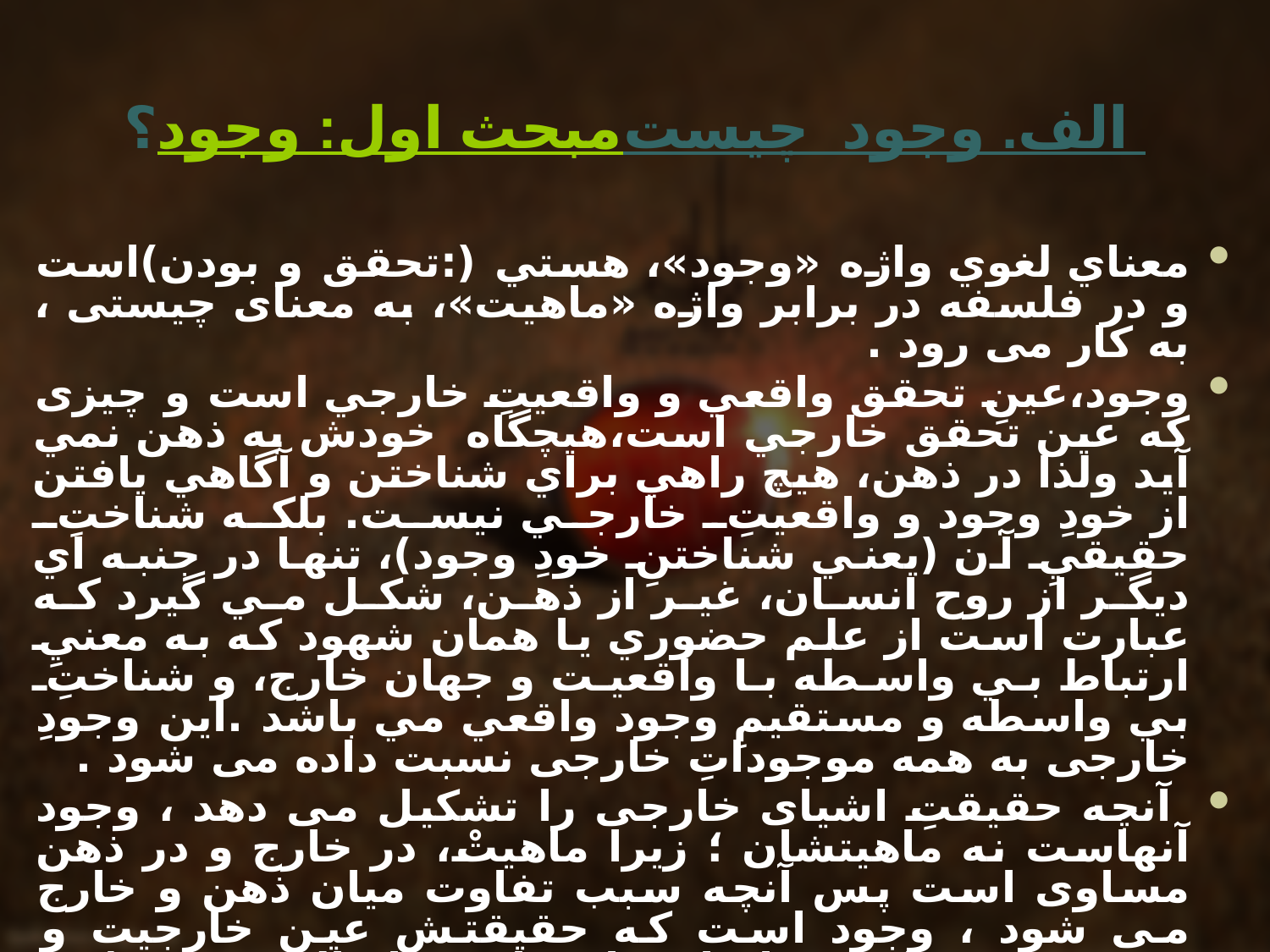

# مبحث اول: وجود الف. وجود چيست ؟
معناي لغوي واژه «وجود»، هستي (:تحقق و بودن)است و در فلسفه در برابر واژه «ماهيت»، به معنای چيستی ، به کار می رود .
وجود،عينِ تحقق واقعي و واقعيتِ خارجي است و چيزی که عين تحقق خارجي است،هيچگاه  خودش به ذهن نمي آيد ولذا در ذهن، هيچ راهي براي شناختن و آگاهي يافتن از خودِ وجود و واقعيتِ خارجي نيست. بلکه شناختِ حقيقيِ آن (يعني شناختنِ خودِ وجود)، تنها در جنبه اي ديگر از روح انسان، غير از ذهن، شکل مي گيرد که عبارت است از علم حضوري يا همان شهود که به معنيِ ارتباط بي واسطه با واقعيت و جهان خارج، و شناختِ بي واسطه و مستقيمِ وجود واقعي مي باشد .اين وجودِ خارجی به همه موجوداتِ خارجی نسبت داده می شود .
 آنچه حقيقتِ اشيای خارجی را تشکيل می دهد ، وجود آنهاست نه ماهيتشان ؛ زيرا ماهيتْ، در خارج و در ذهن مساوی است پس آنچه سبب تفاوت ميان ذهن و خارج می شود ، وجود است که حقيقتش عين خارجيت و محقق بودن است. از اين اعتقاد به اصالت وجود ( در برابر اصالت ماهيت ) تعبير می شود.